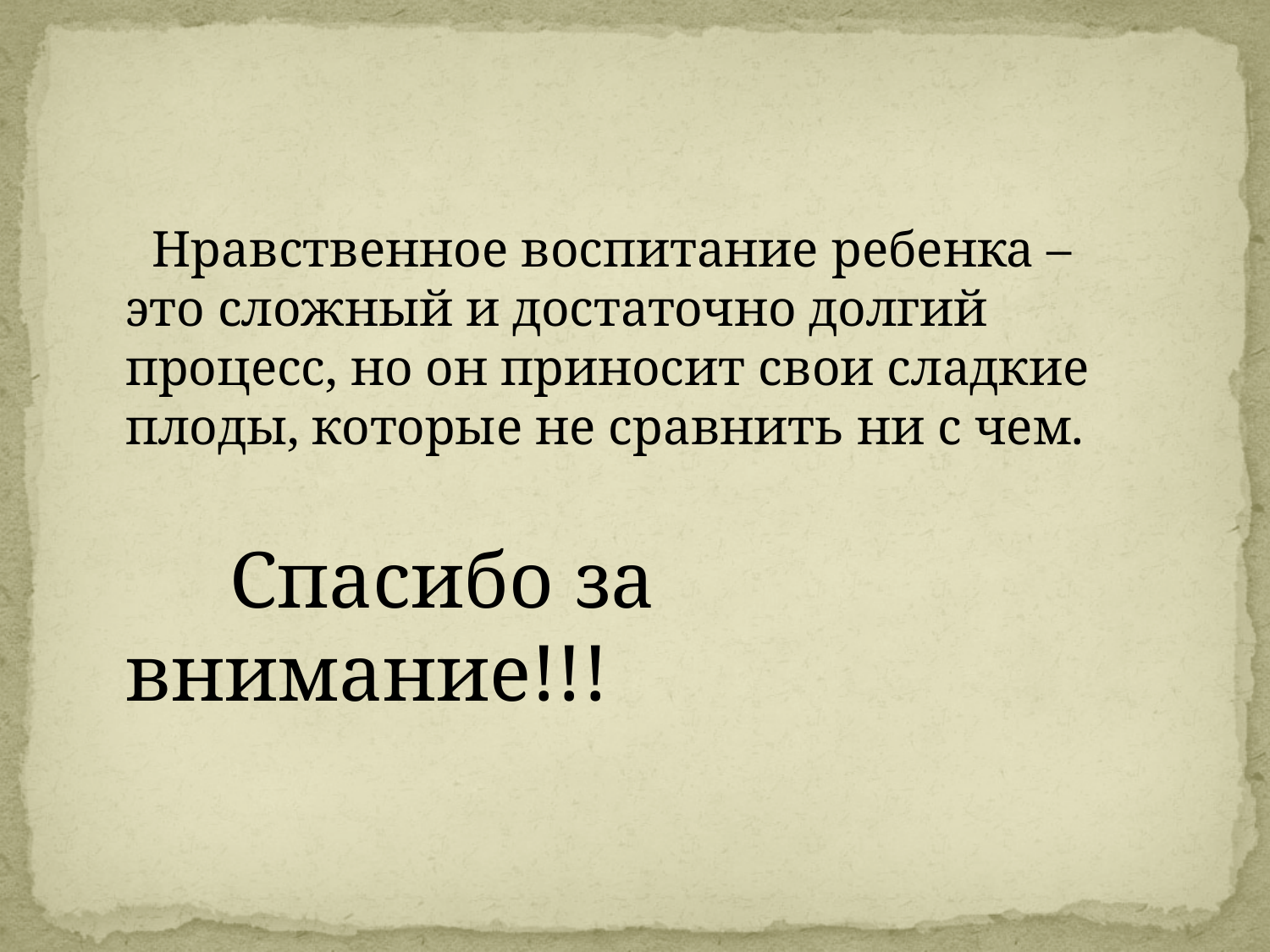

Нравственное воспитание ребенка – это сложный и достаточно долгий процесс, но он приносит свои сладкие плоды, которые не сравнить ни с чем.

            Спасибо за внимание!!!